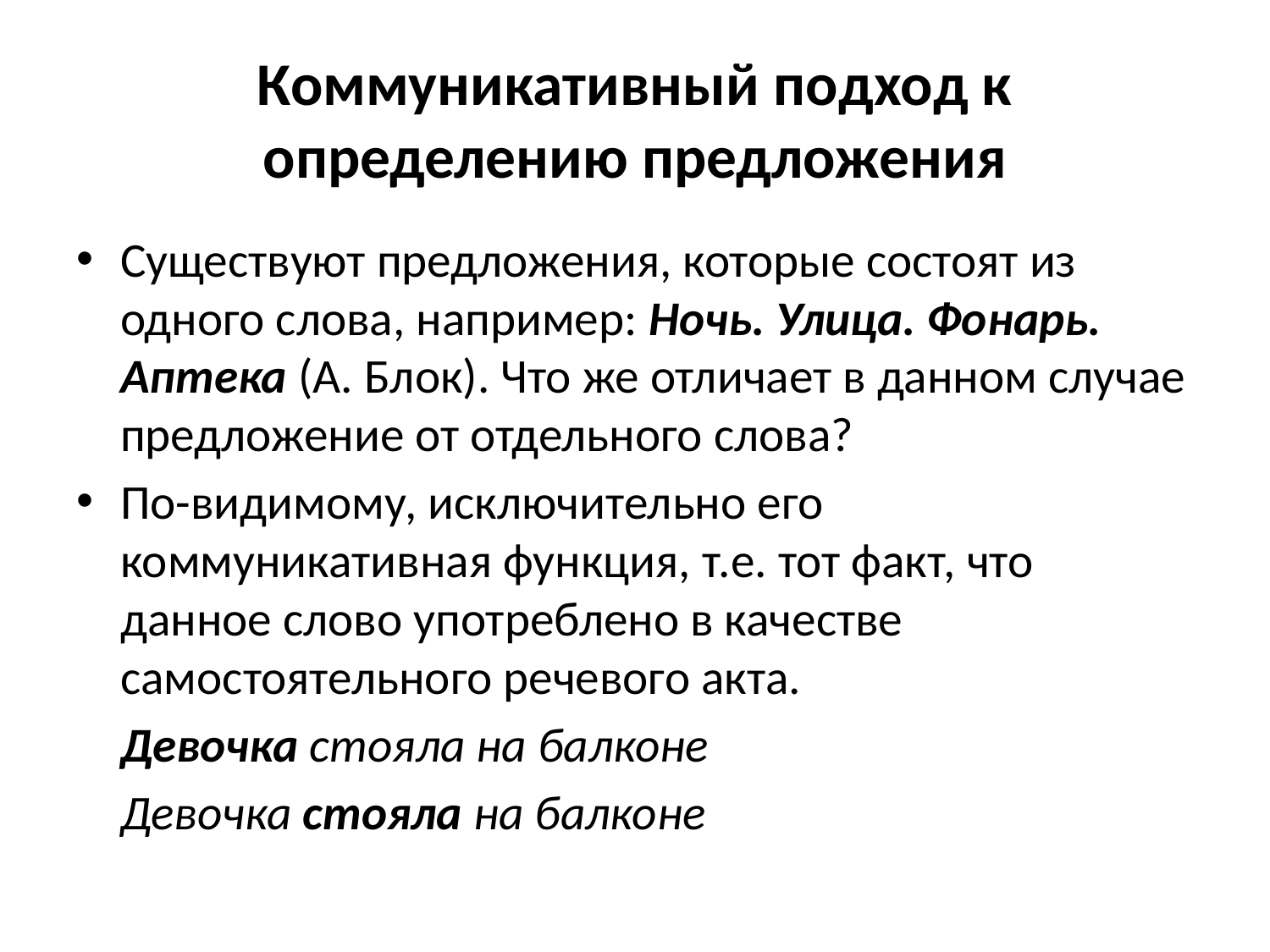

# Коммуникативный подход к определению предложения
Существуют предложения, которые состоят из одного слова, например: Ночь. Улица. Фонарь. Аптека (А. Блок). Что же отличает в данном случае предложение от отдельного слова?
По-видимому, исключительно его коммуникативная функция, т.е. тот факт, что данное слово употреблено в качестве самостоятельного речевого акта.
	Девочка стояла на балконе
	Девочка стояла на балконе